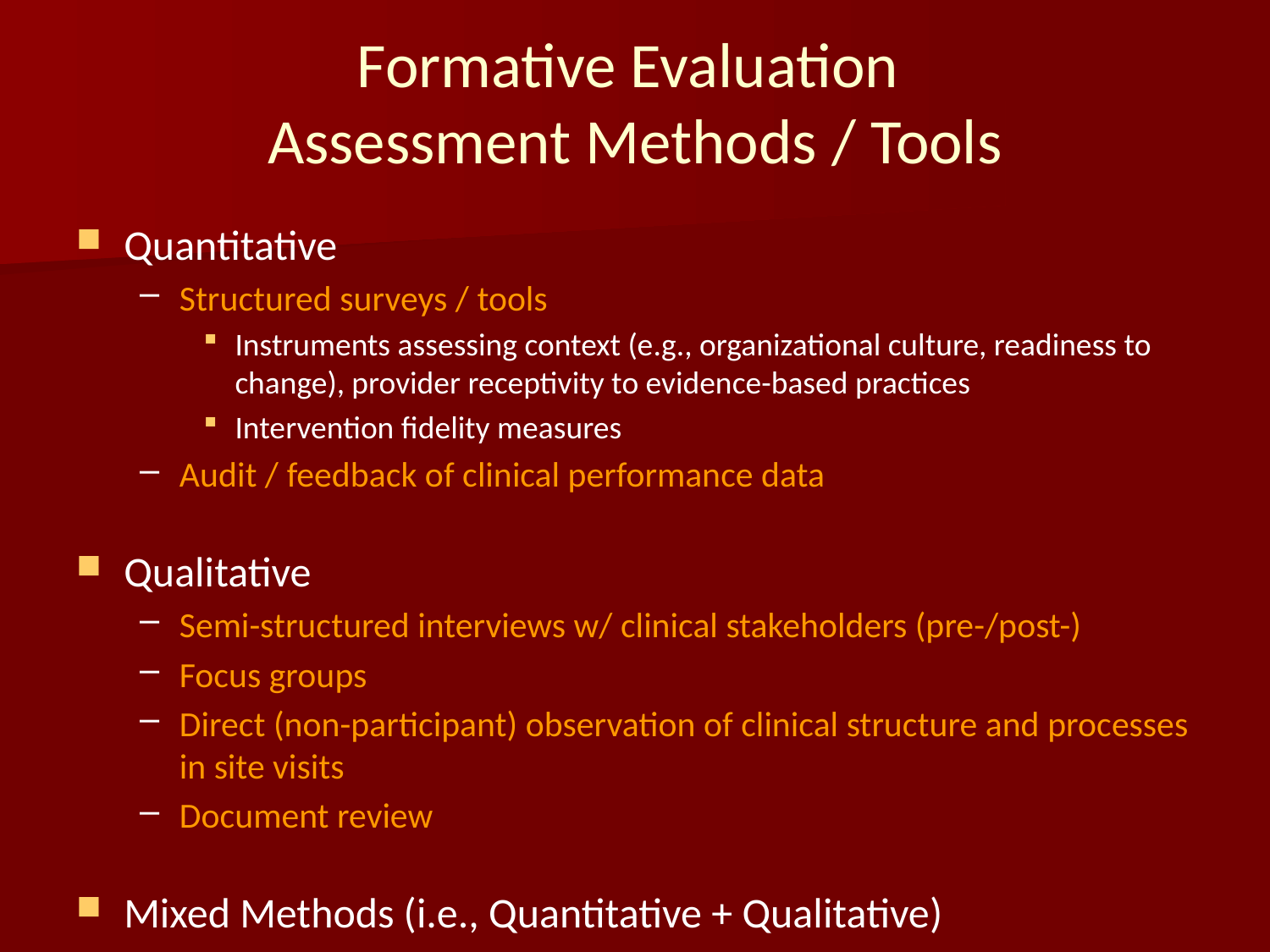

# Formative Evaluation Assessment Methods / Tools
Quantitative
Structured surveys / tools
Instruments assessing context (e.g., organizational culture, readiness to change), provider receptivity to evidence-based practices
Intervention fidelity measures
Audit / feedback of clinical performance data

Qualitative
Semi-structured interviews w/ clinical stakeholders (pre-/post-)
Focus groups
Direct (non-participant) observation of clinical structure and processes in site visits
Document review

Mixed Methods (i.e., Quantitative + Qualitative)